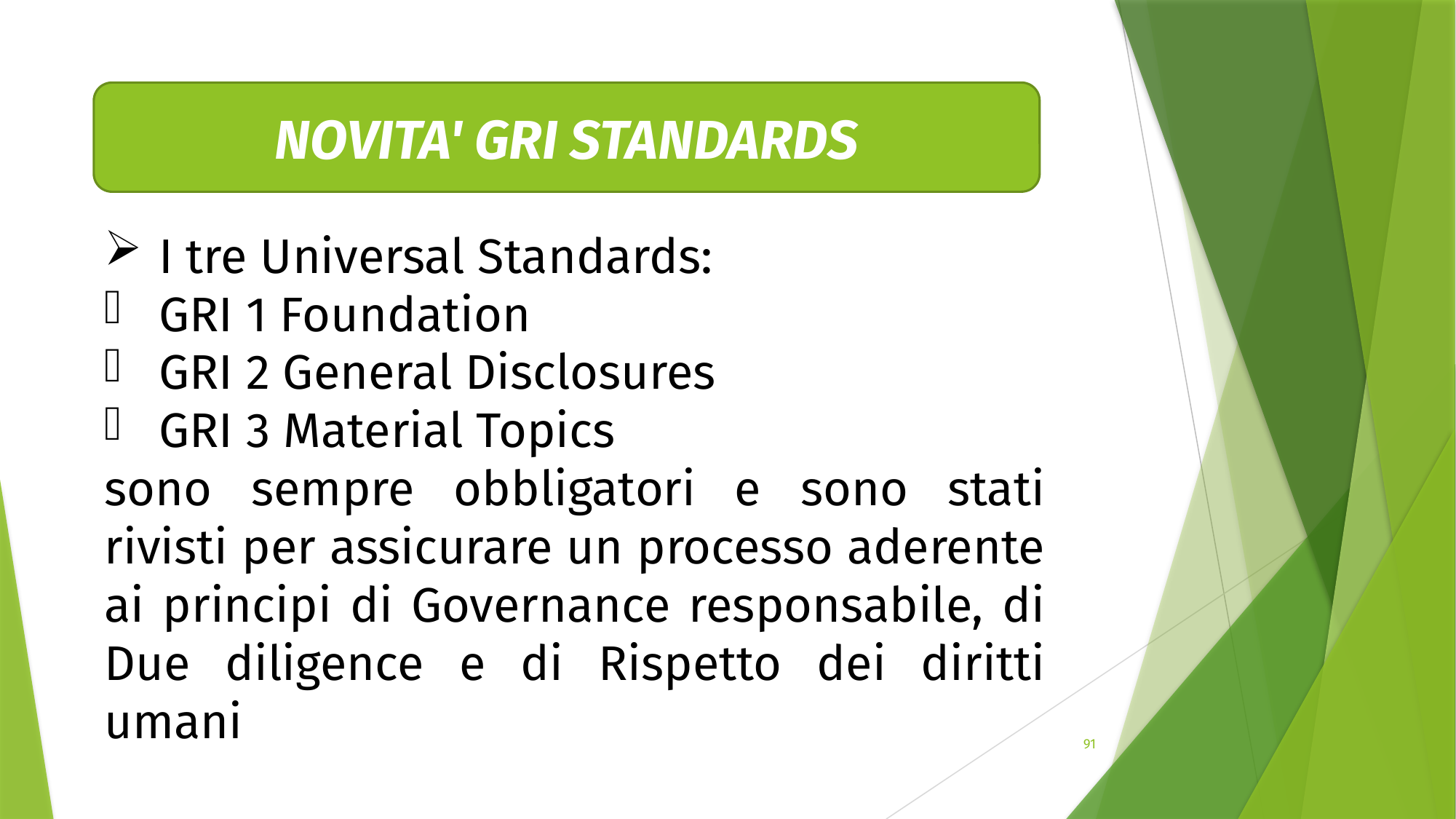

NOVITA' GRI STANDARDS
I tre Universal Standards:
GRI 1 Foundation
GRI 2 General Disclosures
GRI 3 Material Topics
sono sempre obbligatori e sono stati rivisti per assicurare un processo aderente ai principi di Governance responsabile, di Due diligence e di Rispetto dei diritti umani
91